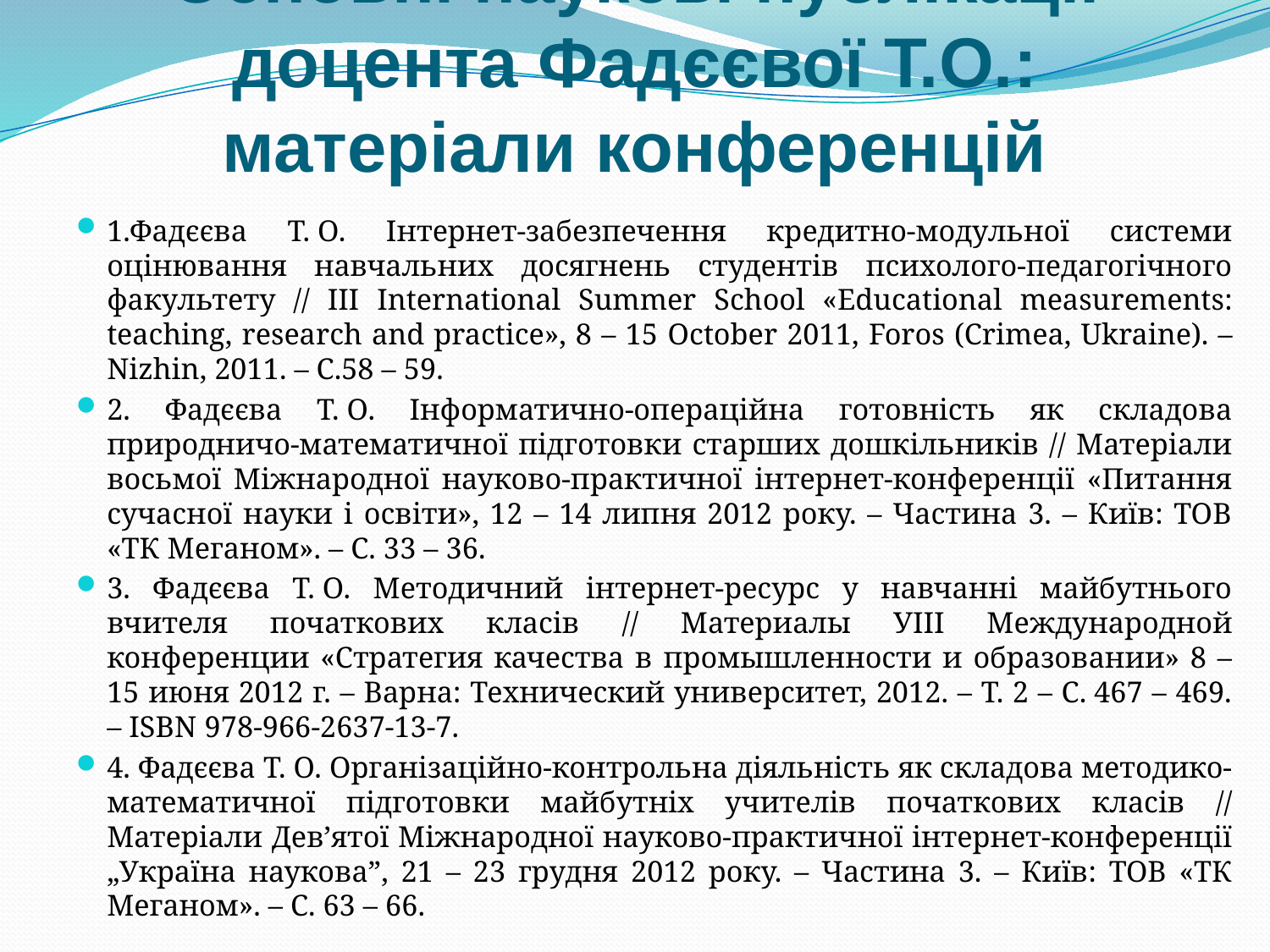

# Основні наукові публікації доцента Фадєєвої Т.О.: матеріали конференцій
1.Фадєєва Т. О. Інтернет-забезпечення кредитно-модульної системи оцінювання навчальних досягнень студентів психолого-педагогічного факультету // ІІІ International Summer School «Educational measurements: teaching, research and practice», 8 – 15 October 2011, Foros (Crimea, Ukraine). – Nizhin, 2011. – С.58 – 59.
2. Фадєєва Т. О. Інформатично-операційна готовність як складова природничо-математичної підготовки старших дошкільників // Матеріали восьмої Міжнародної науково-практичної інтернет-конференції «Питання сучасної науки і освіти», 12 – 14 липня 2012 року. – Частина 3. – Київ: ТОВ «ТК Меганом». – С. 33 – 36.
3. Фадєєва Т. О. Методичний інтернет-ресурс у навчанні майбутнього вчителя початкових класів // Материалы УІІІ Международной конференции «Стратегия качества в промышленности и образовании» 8 – 15 июня 2012 г. – Варна: Технический университет, 2012. – Т. 2 – С. 467 – 469. – ISBN 978-966-2637-13-7.
4. Фадєєва Т. О. Організаційно-контрольна діяльність як складова методико-математичної підготовки майбутніх учителів початкових класів // Матеріали Дев’ятої Міжнародної науково-практичної інтернет-конференції „Україна наукова”, 21 – 23 грудня 2012 року. – Частина 3. – Київ: ТОВ «ТК Меганом». – С. 63 – 66.